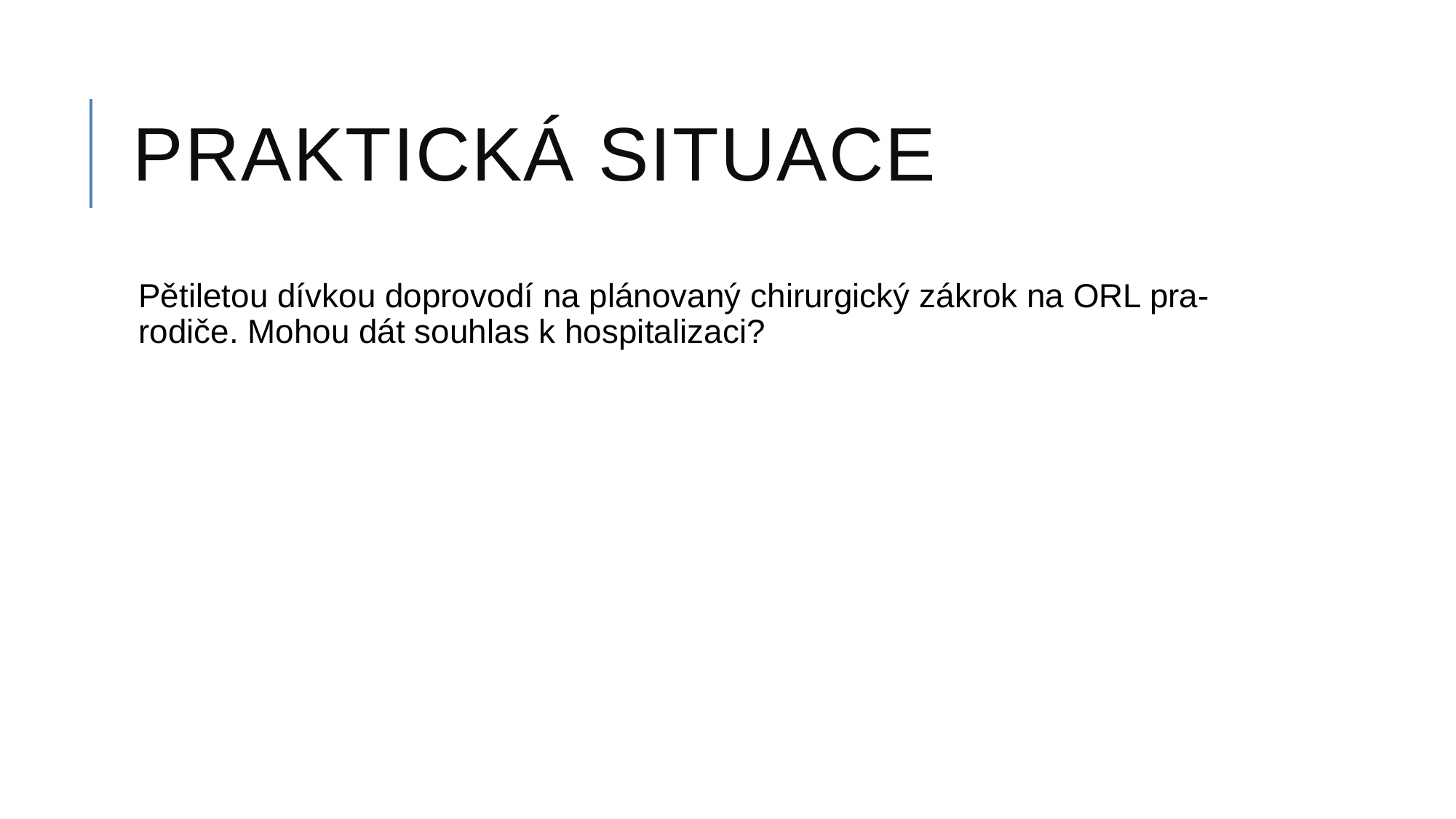

# Praktická situace
Pětiletou dívkou doprovodí na plánovaný chirurgický zákrok na ORL pra-rodiče. Mohou dát souhlas k hospitalizaci?